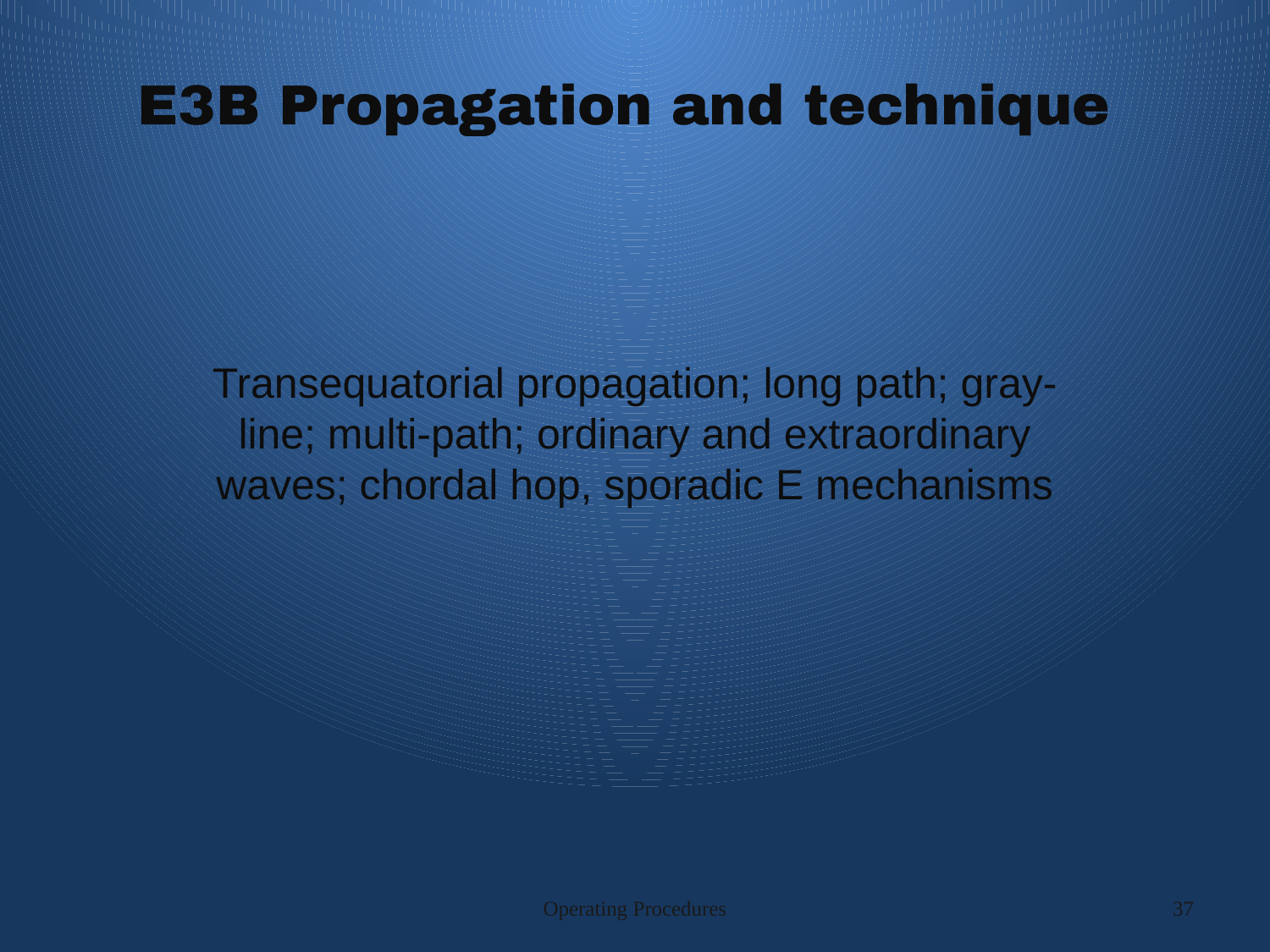

# E3B Propagation and technique
Transequatorial propagation; long path; gray-line; multi-path; ordinary and extraordinary waves; chordal hop, sporadic E mechanisms
Operating Procedures
37